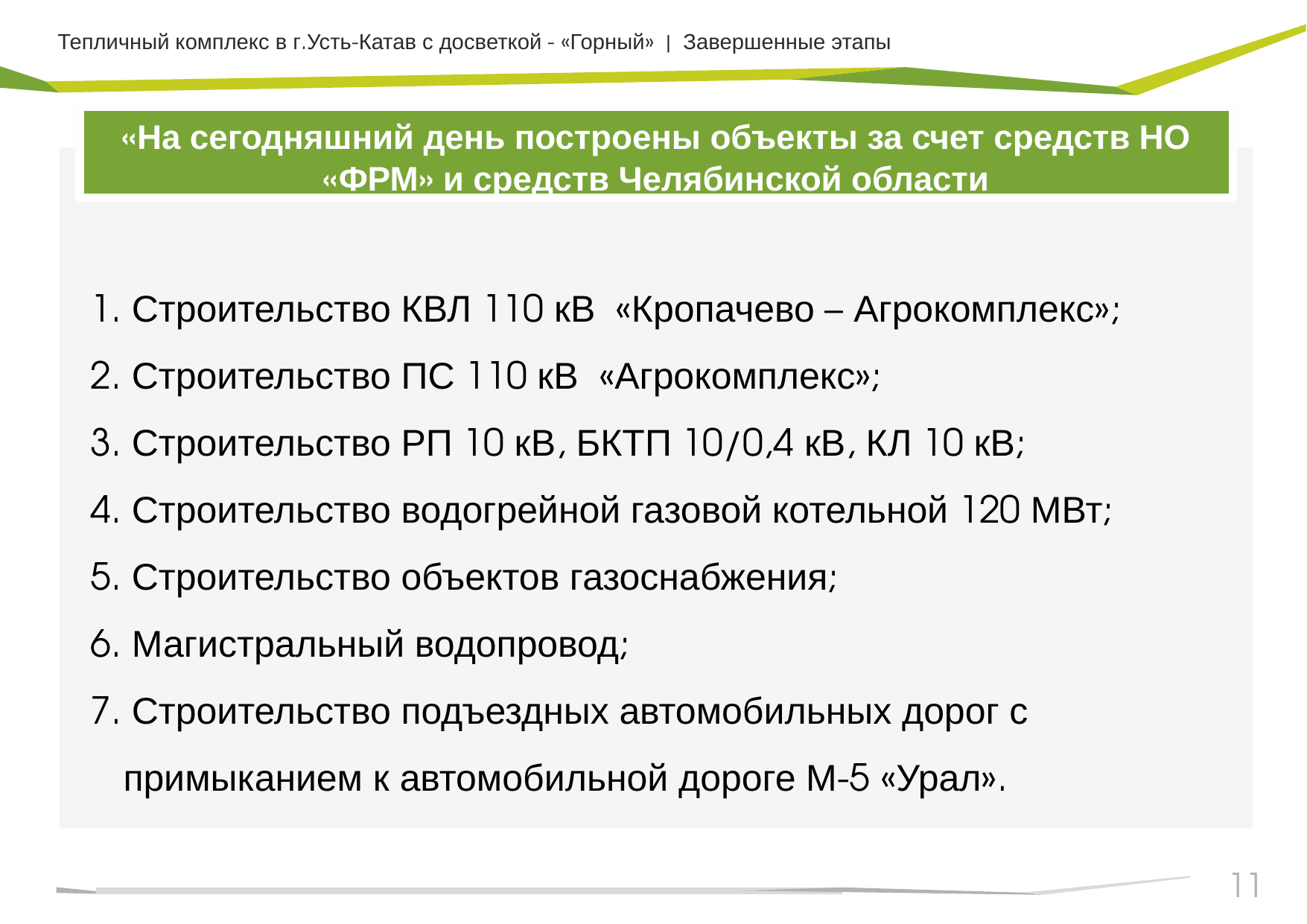

Тепличный комплекс в г.Усть-Катав с досветкой - «Горный»  |  Завершенные этапы

«На сегодняшний день построены объекты за счет средств НО «ФРМ» и средств Челябинской области

1. Строительство КВЛ 110 кВ  «Кропачево – Агрокомплекс»;
2. Строительство ПС 110 кВ  «Агрокомплекс»;
3. Строительство РП 10 кВ, БКТП 10/0,4 кВ, КЛ 10 кВ;
4. Строительство водогрейной газовой котельной 120 МВт;
5. Строительство объектов газоснабжения;
6. Магистральный водопровод;
7. Строительство подъездных автомобильных дорог с примыканием к автомобильной дороге М-5 «Урал».
11